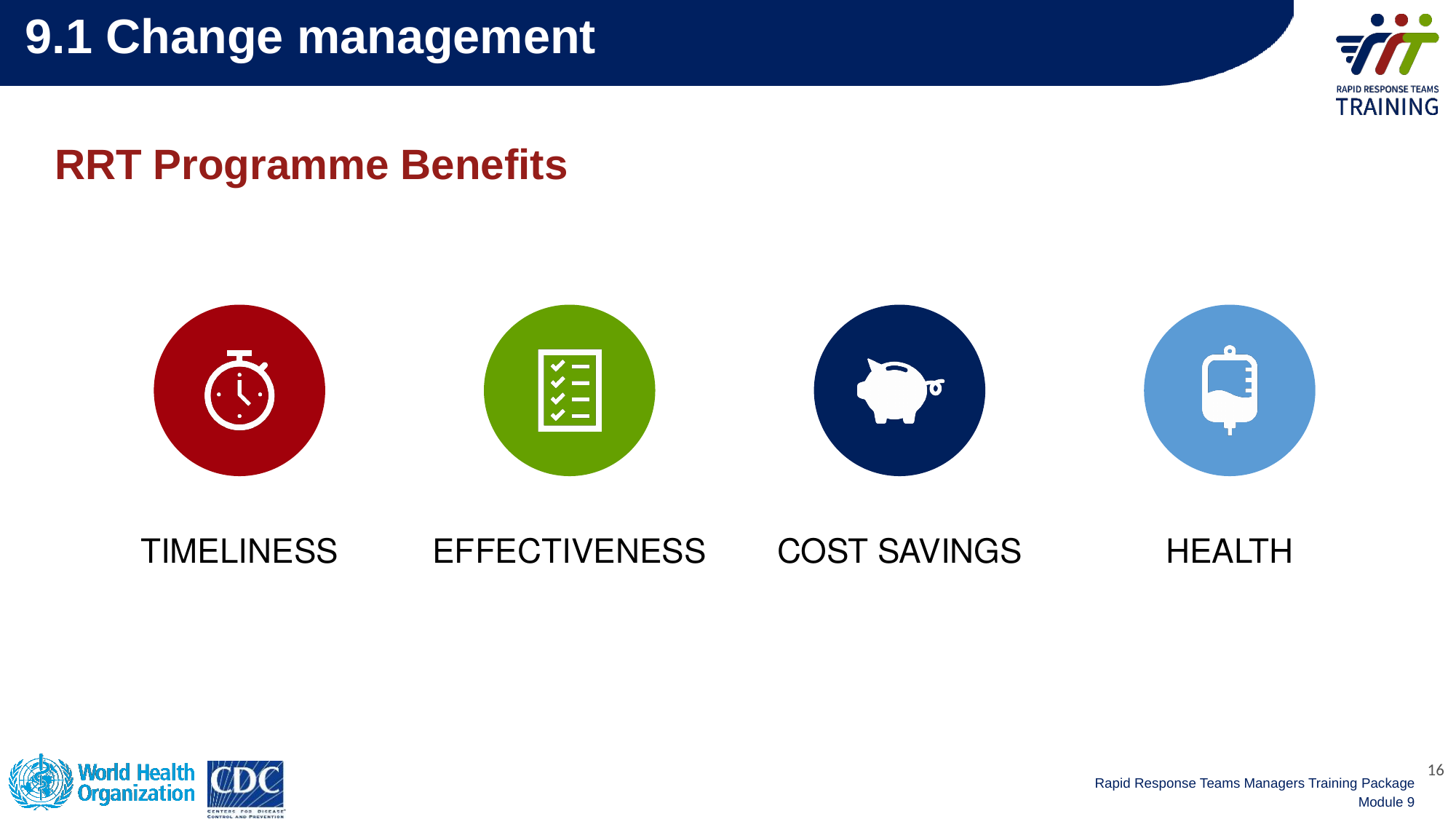

9.1 Change management
# RRT Programme Benefits
Timeliness
Effectiveness
Cost Savings
Health
16